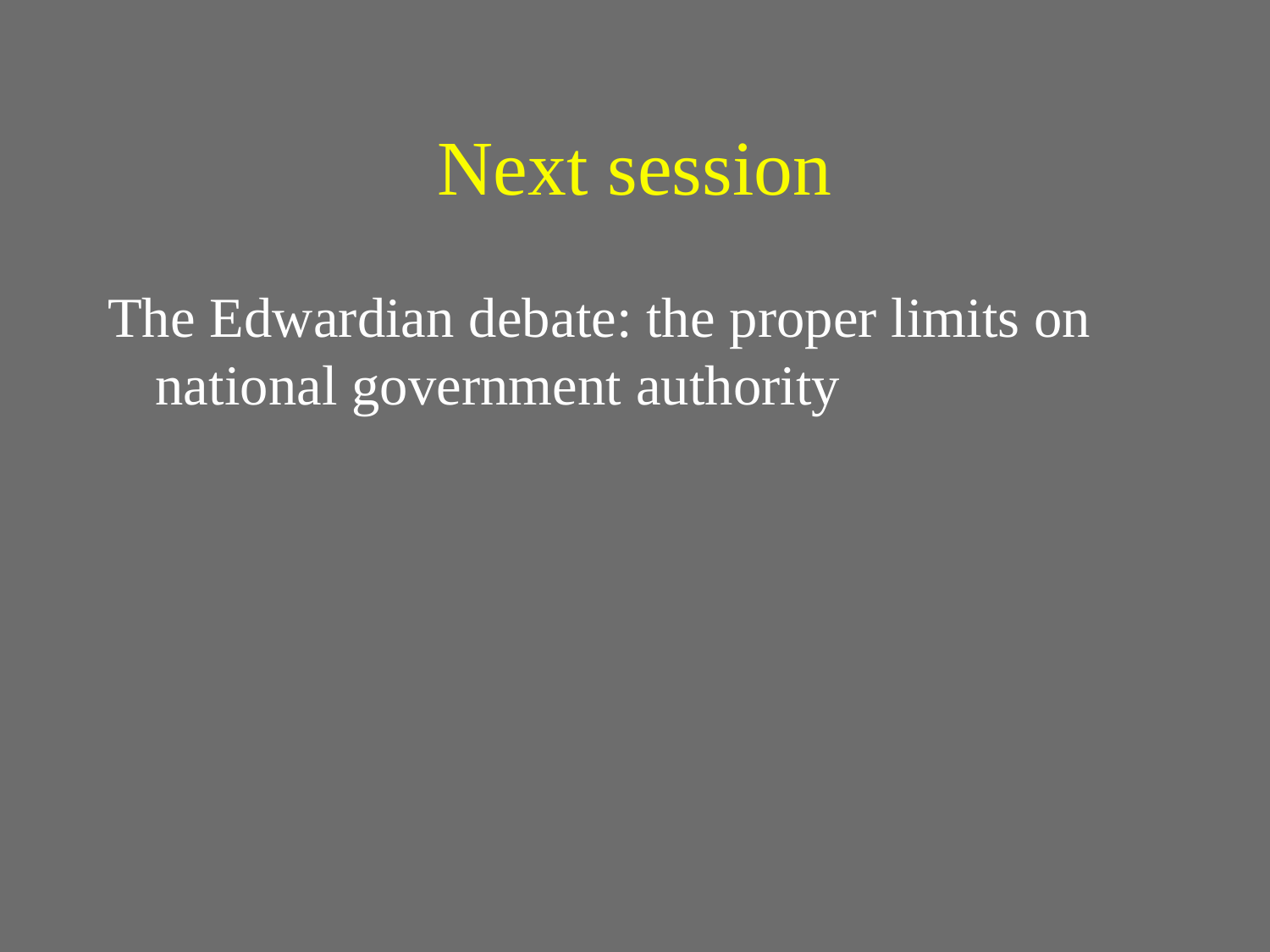

# Next session
The Edwardian debate: the proper limits on national government authority